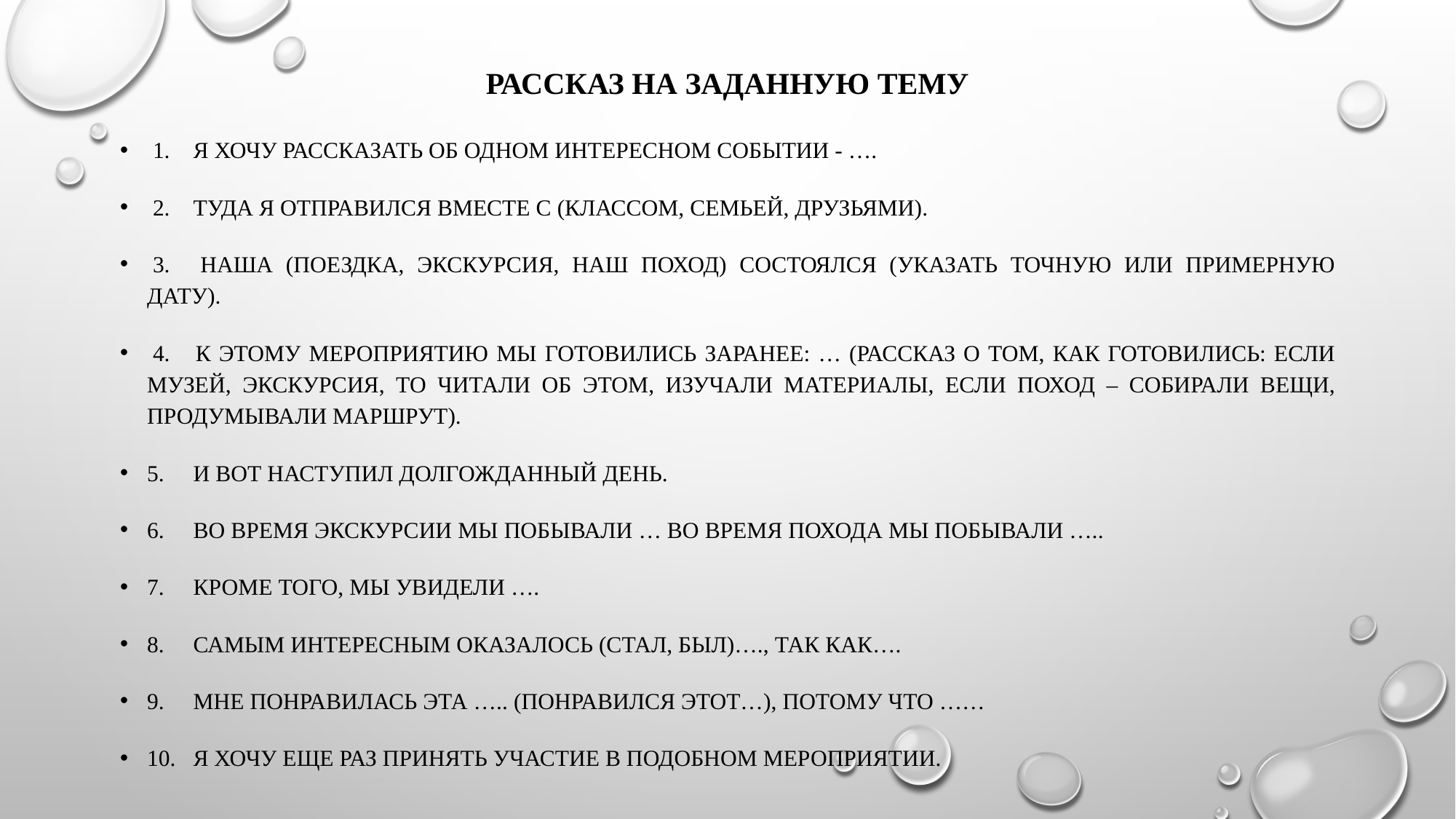

# Рассказ на заданную тему
 1.    Я хочу рассказать об одном интересном событии - ….
 2.    Туда я отправился вместе с (классом, семьей, друзьями).
 3.    Наша (поездка, экскурсия, наш поход) состоялся (указать точную или примерную дату).
 4.    К этому мероприятию мы готовились заранее: … (рассказ о том, как готовились: если музей, экскурсия, то читали об этом, изучали материалы, если поход – собирали вещи, продумывали маршрут).
5.     И вот наступил долгожданный день.
6.     Во время экскурсии мы побывали … Во время похода мы побывали …..
7.     Кроме того, мы увидели ….
8.     Самым интересным оказалось (стал, был)…., так как….
9.     Мне понравилась эта ….. (понравился этот…), потому что ……
10.   Я хочу еще раз принять участие в подобном мероприятии.